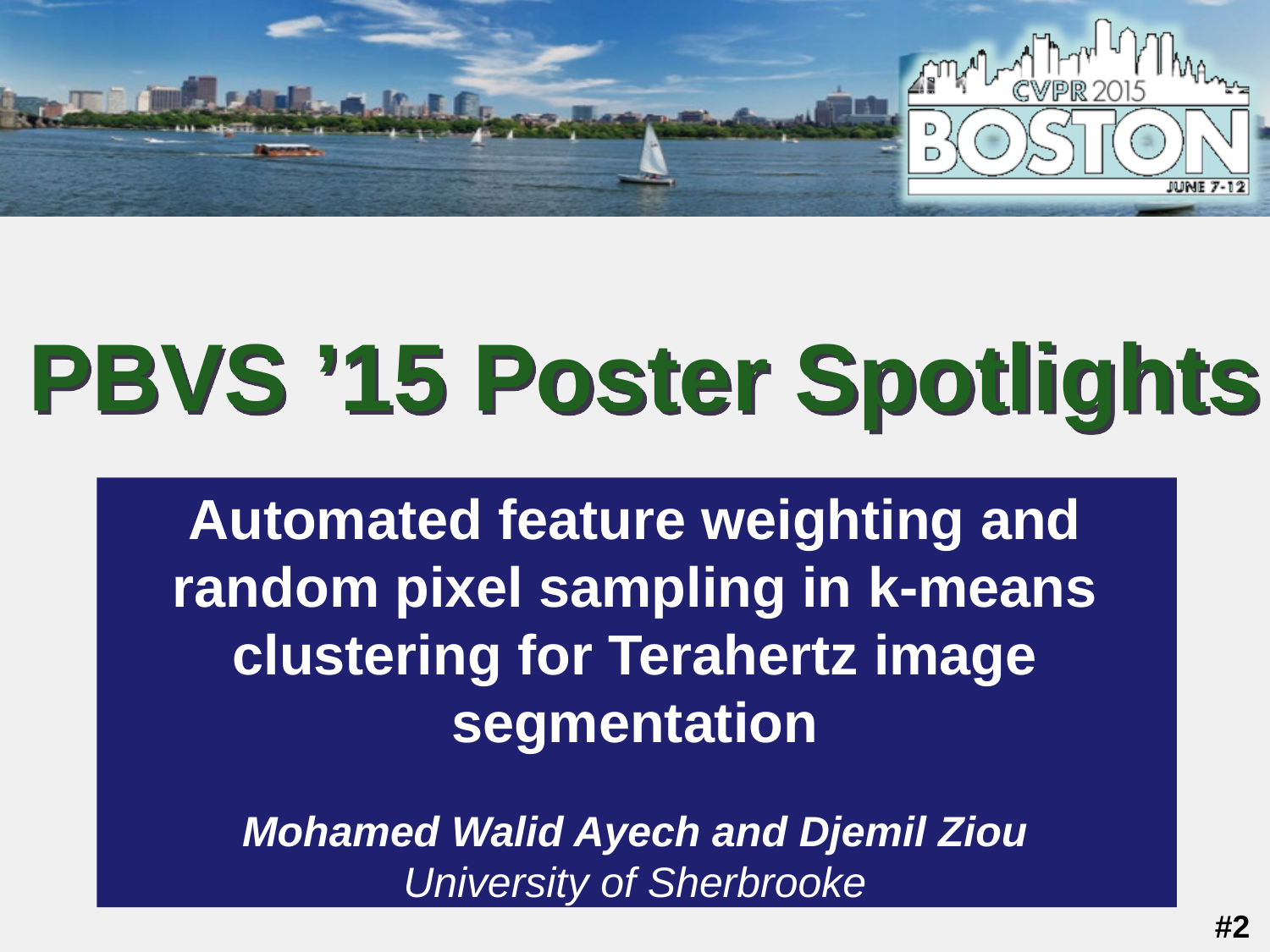

Automated feature weighting and random pixel sampling in k-means clustering for Terahertz image segmentation

Mohamed Walid Ayech and Djemil Ziou
University of Sherbrooke
#2